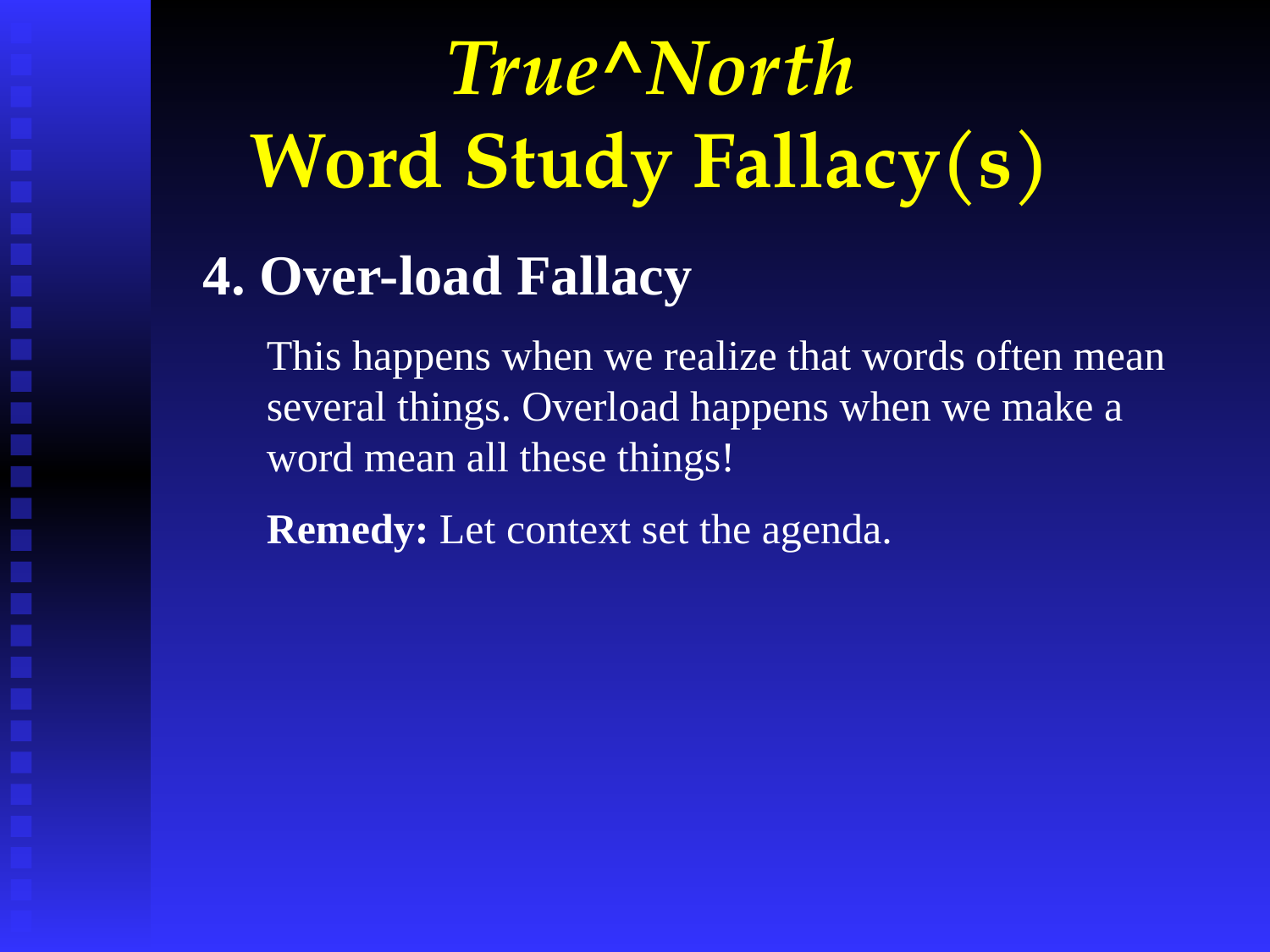

# True^North Word Study Fallacy(s)
4. Over-load Fallacy
	This happens when we realize that words often mean several things. Overload happens when we make a word mean all these things!
	Remedy: Let context set the agenda.